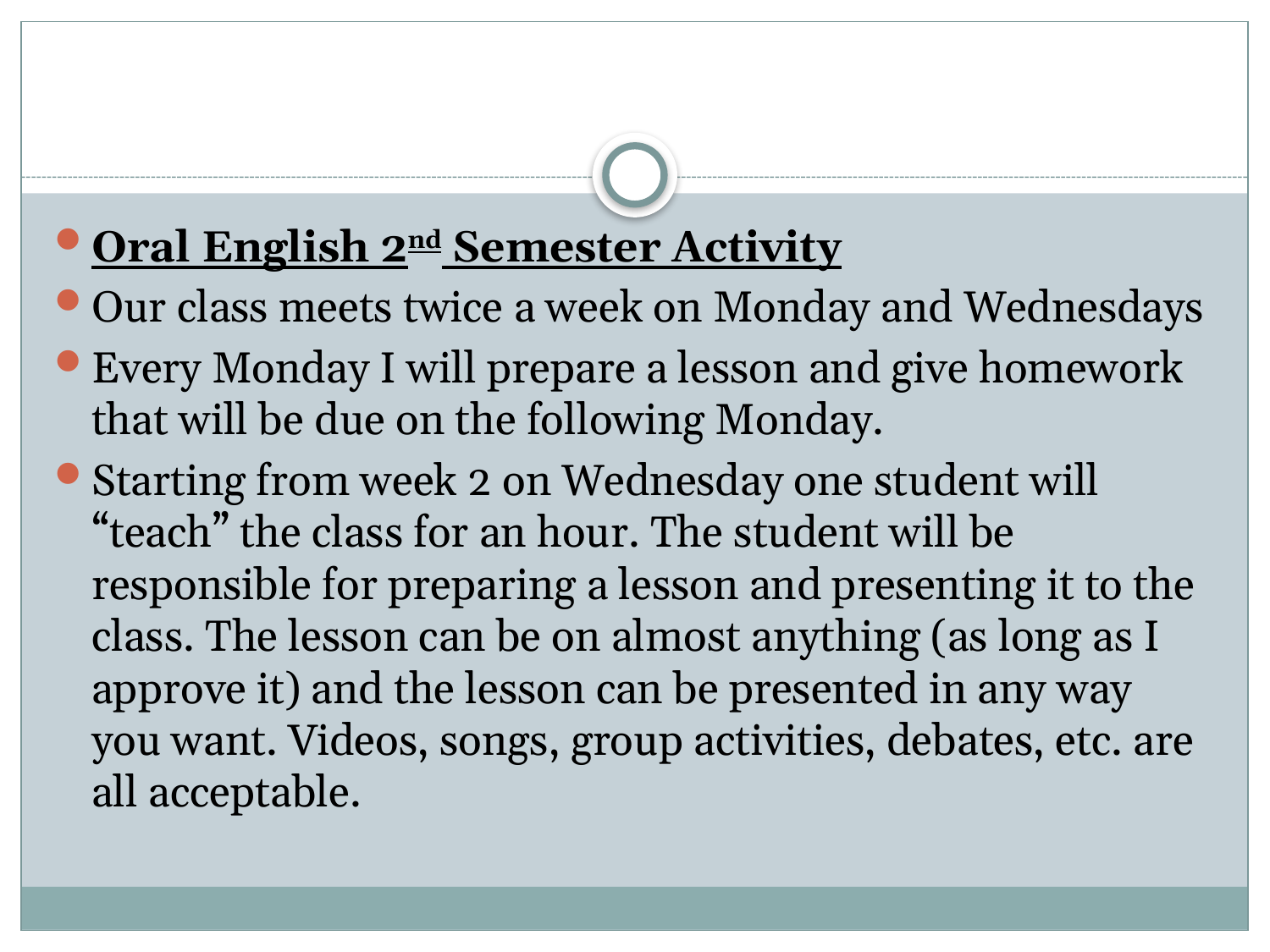

#
Oral English 2nd Semester Activity
Our class meets twice a week on Monday and Wednesdays
Every Monday I will prepare a lesson and give homework that will be due on the following Monday.
Starting from week 2 on Wednesday one student will “teach” the class for an hour. The student will be responsible for preparing a lesson and presenting it to the class. The lesson can be on almost anything (as long as I approve it) and the lesson can be presented in any way you want. Videos, songs, group activities, debates, etc. are all acceptable.